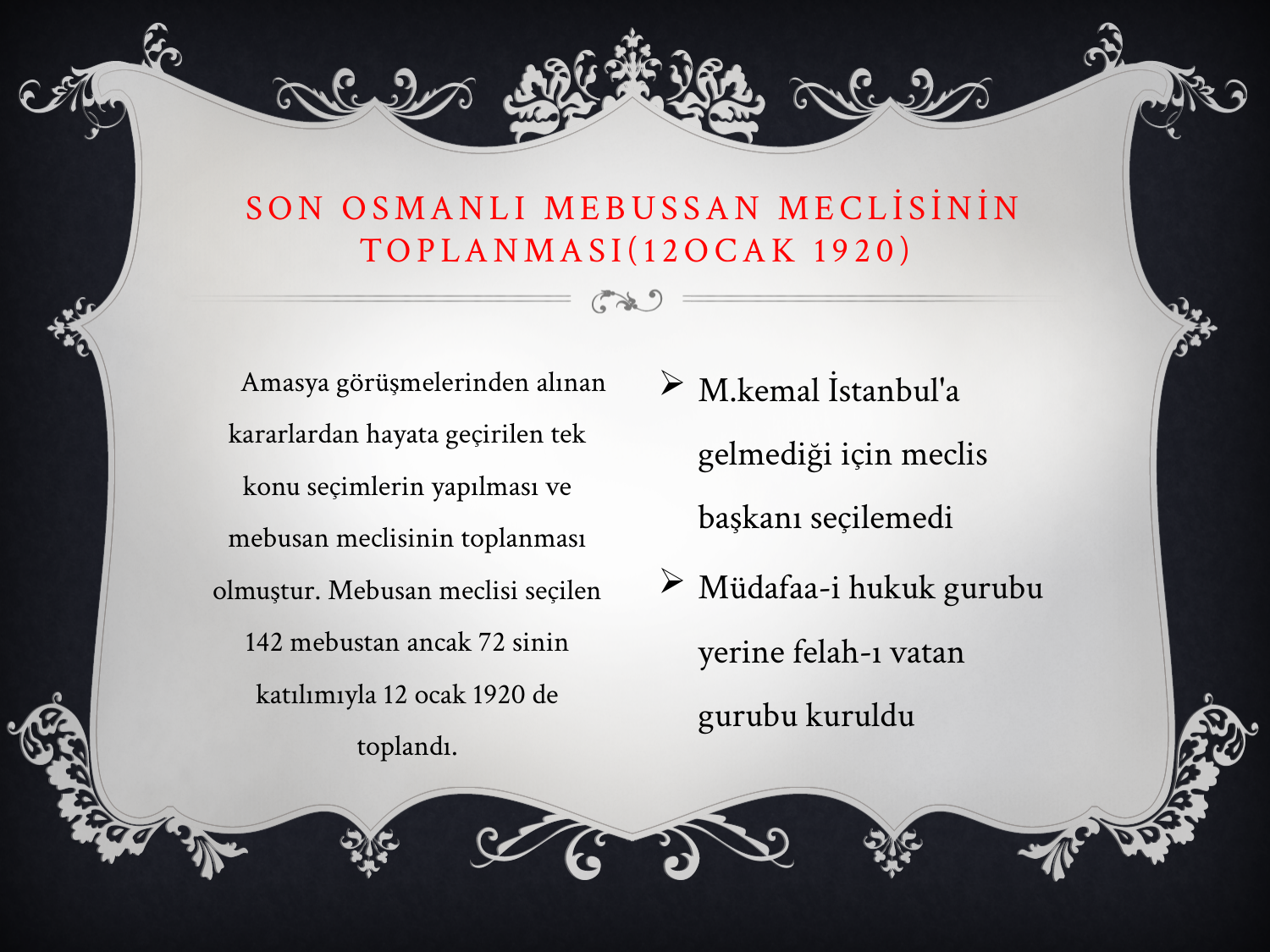

# Son Osmanlı mebussan meclisinin toplanması(12ocak 1920)
     Amasya görüşmelerinden alınan kararlardan hayata geçirilen tek konu seçimlerin yapılması ve mebusan meclisinin toplanması olmuştur. Mebusan meclisi seçilen 142 mebustan ancak 72 sinin katılımıyla 12 ocak 1920 de toplandı.
M.kemal İstanbul'a gelmediği için meclis başkanı seçilemedi
Müdafaa-i hukuk gurubu yerine felah-ı vatan gurubu kuruldu